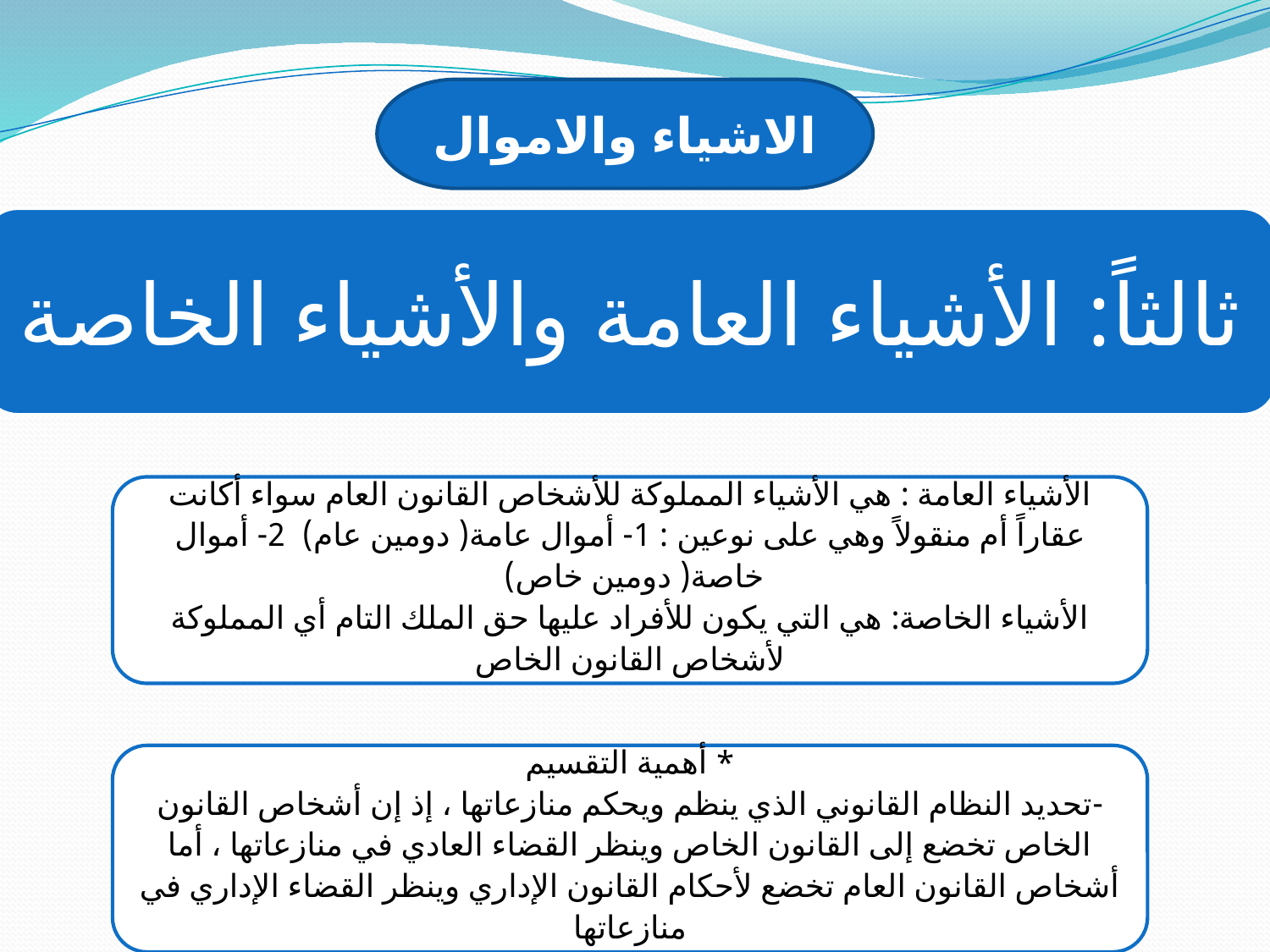

#
الاشياء والاموال
* أهمية التقسيم
*أهمية التقسيم